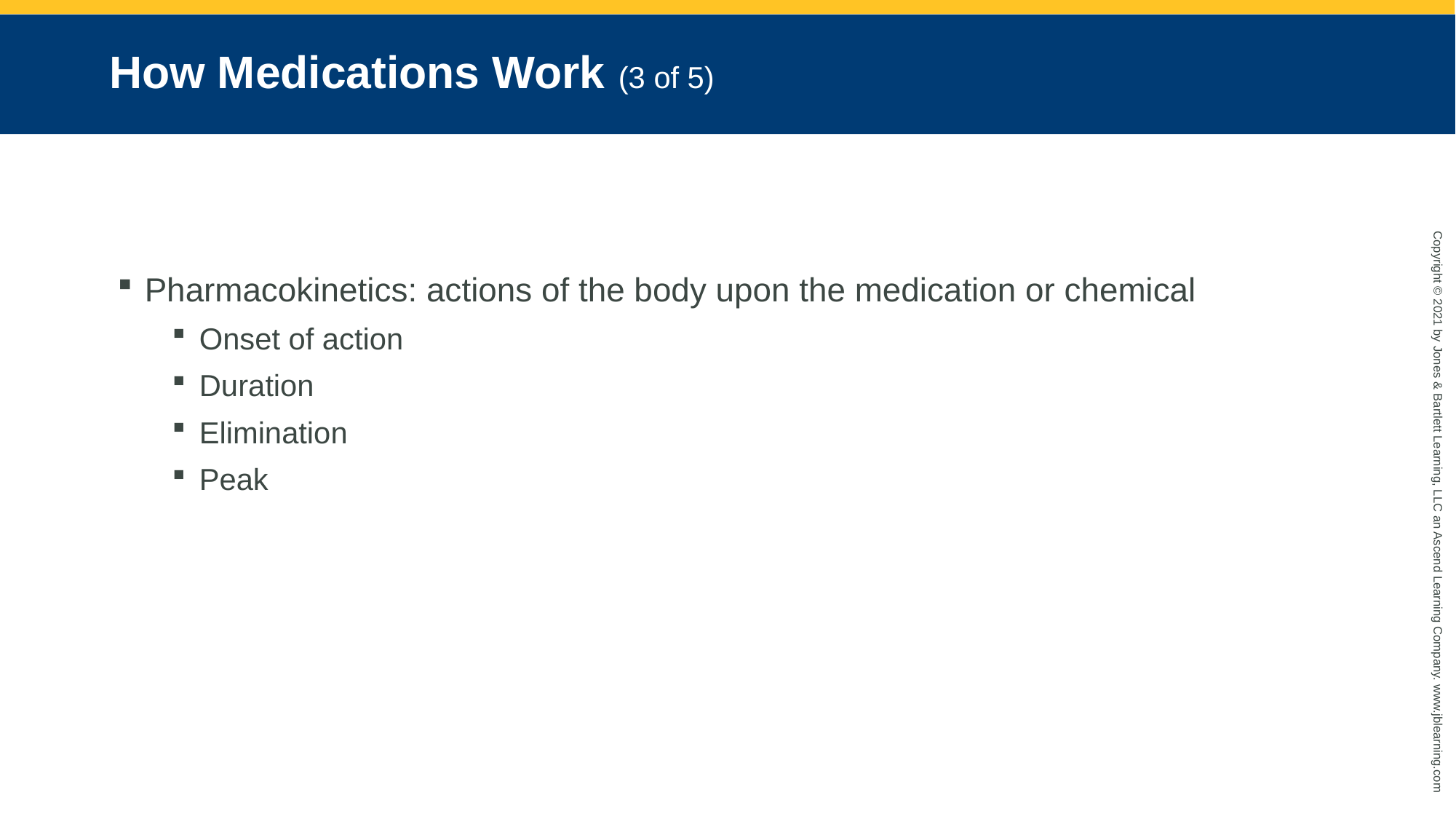

# How Medications Work (3 of 5)
Pharmacokinetics: actions of the body upon the medication or chemical
Onset of action
Duration
Elimination
Peak